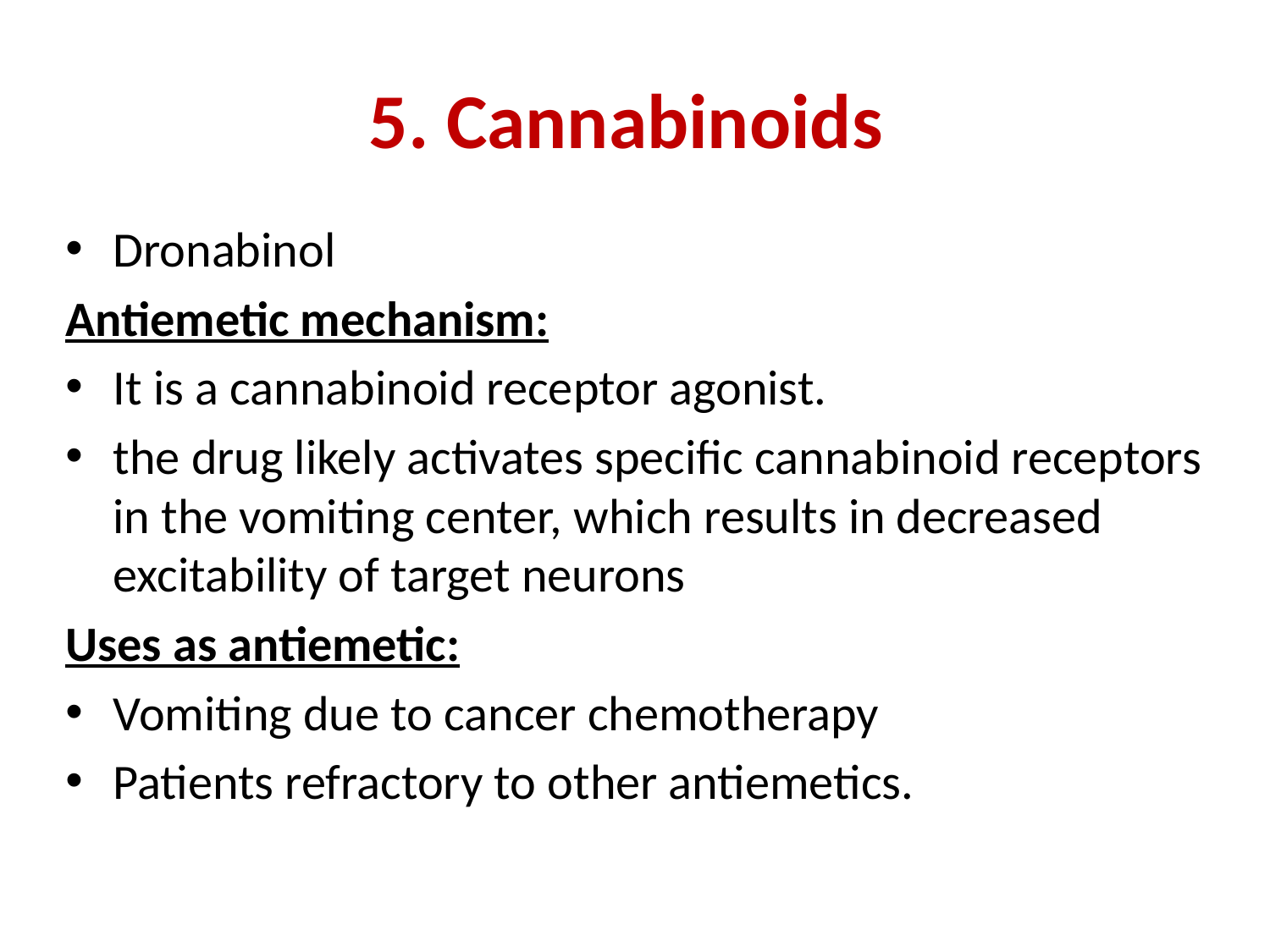

# 5. Cannabinoids
Dronabinol
Antiemetic mechanism:
It is a cannabinoid receptor agonist.
the drug likely activates specific cannabinoid receptors in the vomiting center, which results in decreased excitability of target neurons
Uses as antiemetic:
Vomiting due to cancer chemotherapy
Patients refractory to other antiemetics.